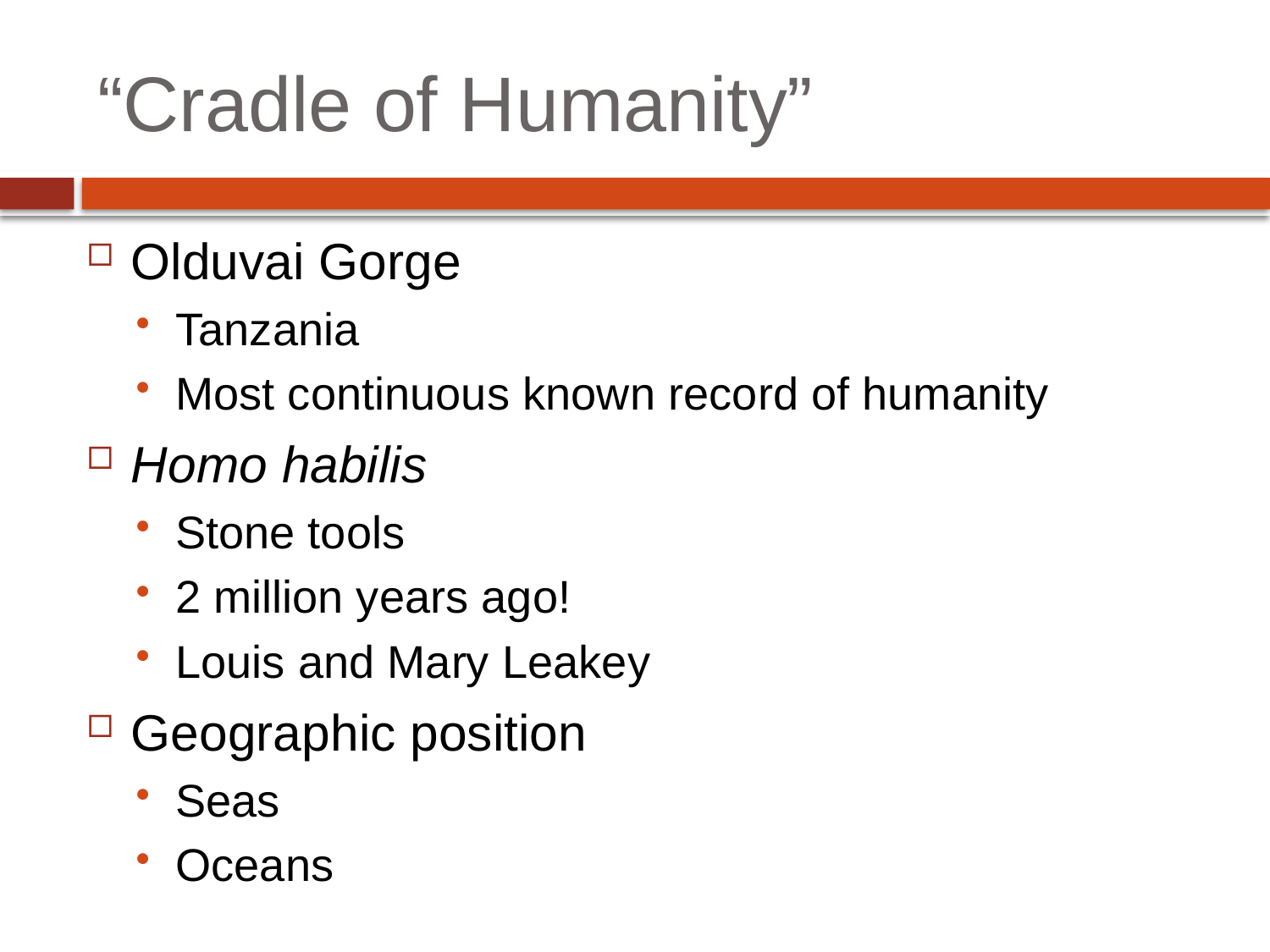

# “Cradle of Humanity”
Olduvai Gorge
Tanzania
Most continuous known record of humanity
Homo habilis
Stone tools
2 million years ago!
Louis and Mary Leakey
Geographic position
Seas
Oceans